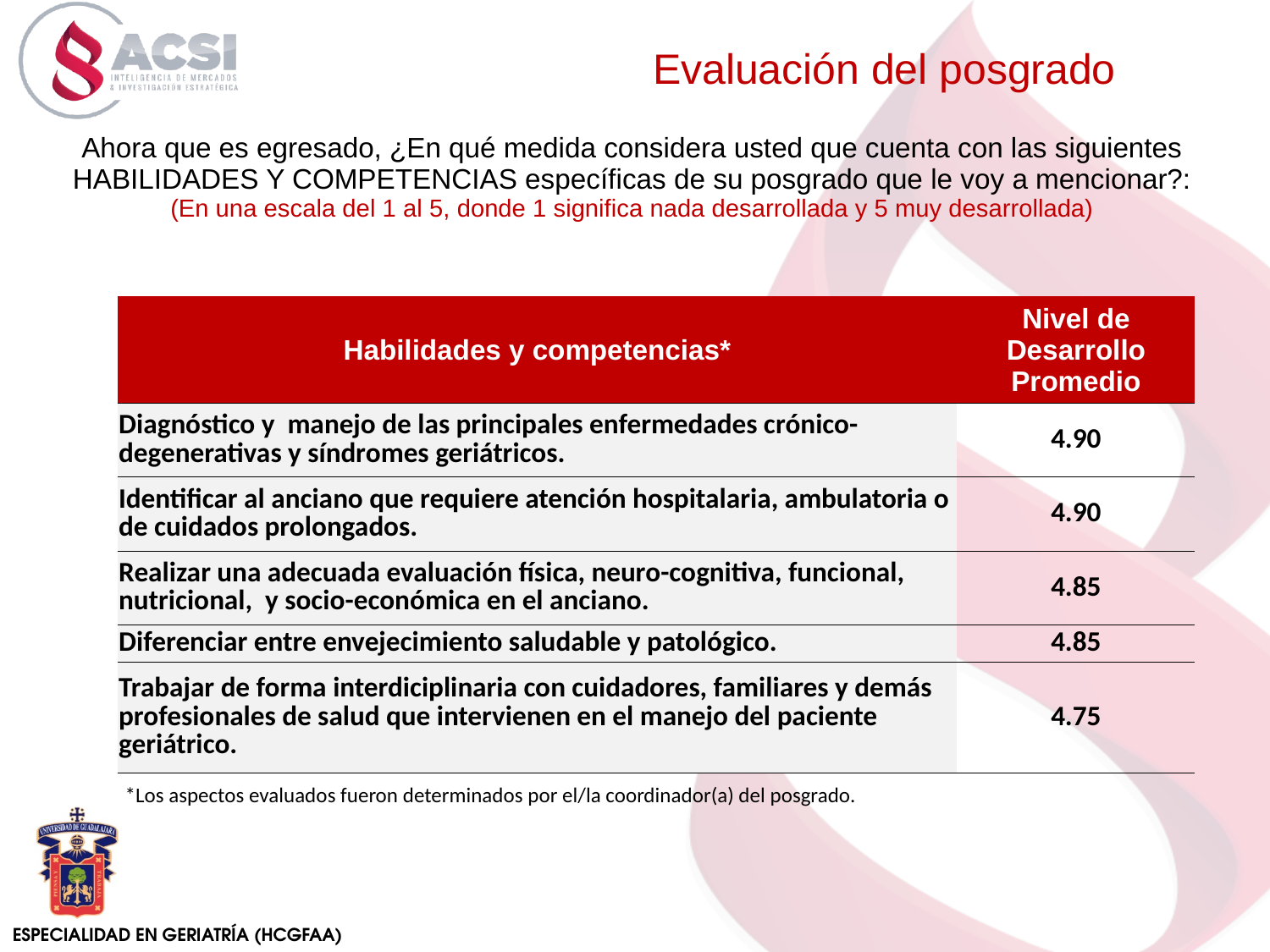

Evaluación del posgrado
Ahora que es egresado, ¿En qué medida considera usted que cuenta con las siguientes HABILIDADES Y COMPETENCIAS específicas de su posgrado que le voy a mencionar?:
(En una escala del 1 al 5, donde 1 significa nada desarrollada y 5 muy desarrollada)
| Habilidades y competencias\* | Nivel de Desarrollo Promedio |
| --- | --- |
| Diagnóstico y manejo de las principales enfermedades crónico-degenerativas y síndromes geriátricos. | 4.90 |
| Identificar al anciano que requiere atención hospitalaria, ambulatoria o de cuidados prolongados. | 4.90 |
| Realizar una adecuada evaluación física, neuro-cognitiva, funcional, nutricional, y socio-económica en el anciano. | 4.85 |
| Diferenciar entre envejecimiento saludable y patológico. | 4.85 |
| Trabajar de forma interdiciplinaria con cuidadores, familiares y demás profesionales de salud que intervienen en el manejo del paciente geriátrico. | 4.75 |
*Los aspectos evaluados fueron determinados por el/la coordinador(a) del posgrado.